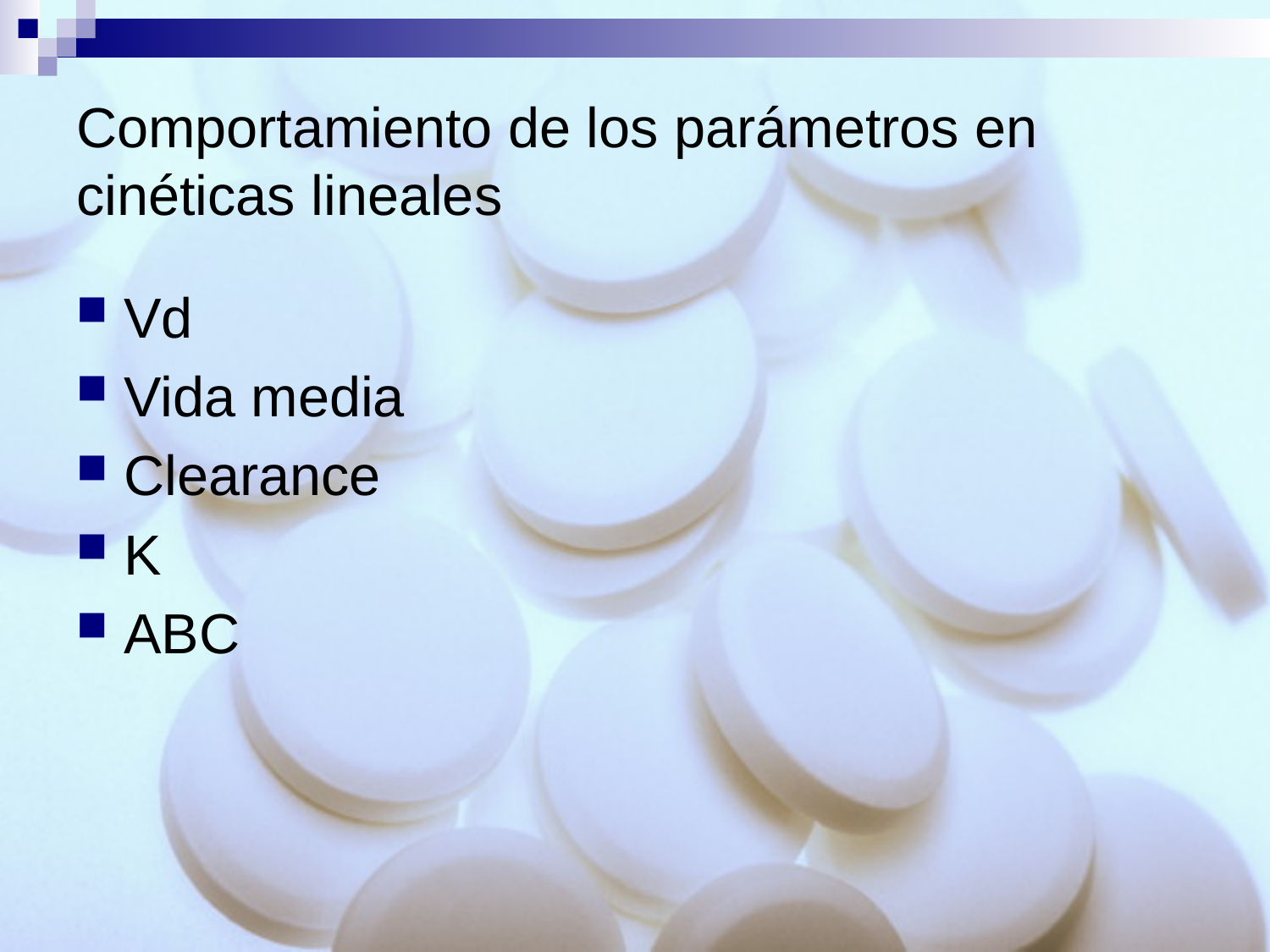

# Comportamiento de los parámetros en cinéticas lineales
Vd
Vida media
Clearance
K
ABC